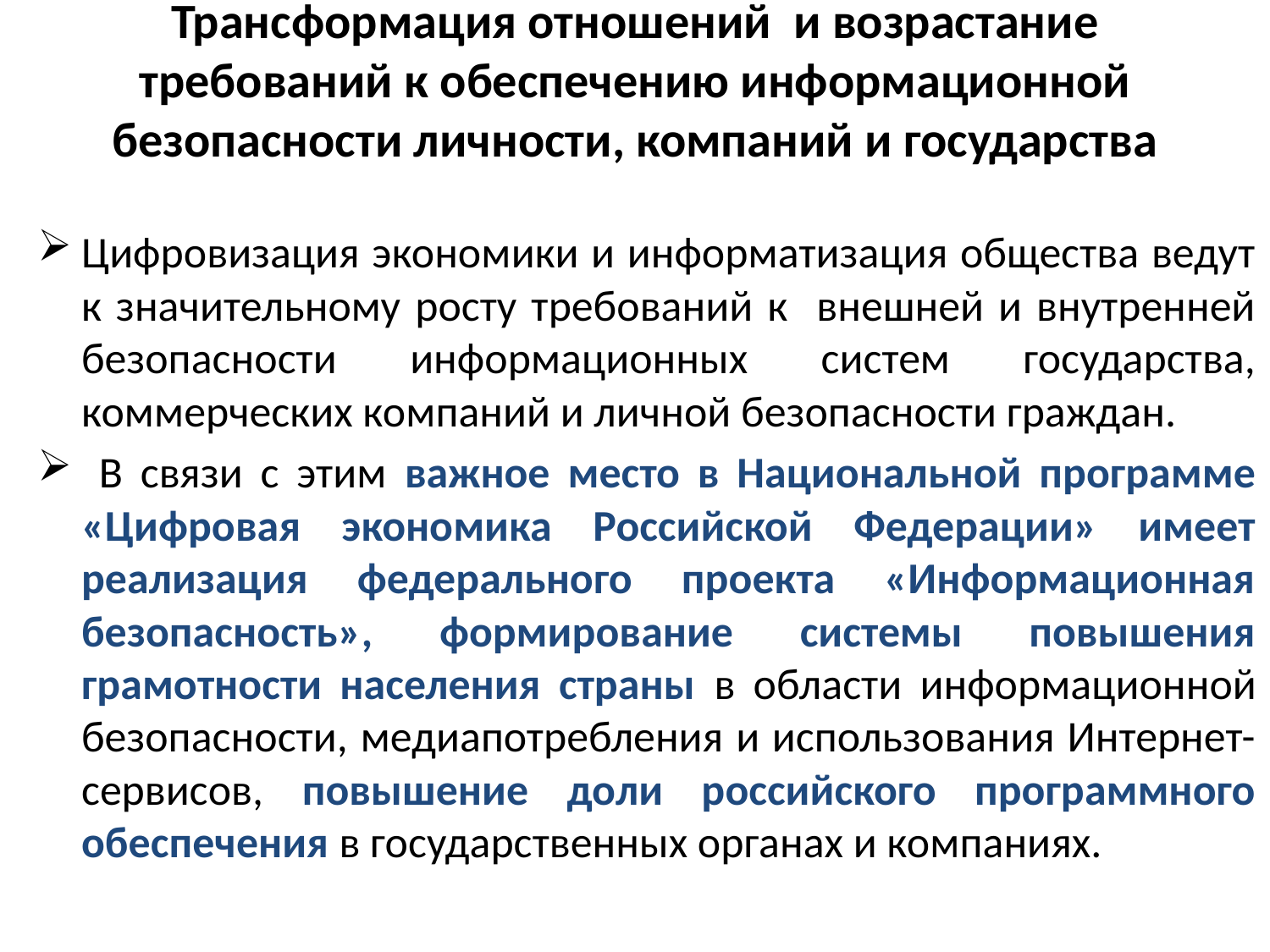

# Трансформация отношений  и возрастание требований к обеспечению информационной безопасности личности, компаний и государства

Цифровизация экономики и информатизация общества ведут к значительному росту требований к  внешней и внутренней безопасности информационных систем государства, коммерческих компаний и личной безопасности граждан.
 В связи с этим важное место в Национальной программе «Цифровая экономика Российской Федерации» имеет реализация федерального проекта «Информационная безопасность», формирование системы повышения грамотности населения страны в области информационной безопасности, медиапотребления и использования Интернет-сервисов, повышение доли российского программного обеспечения в государственных органах и компаниях.